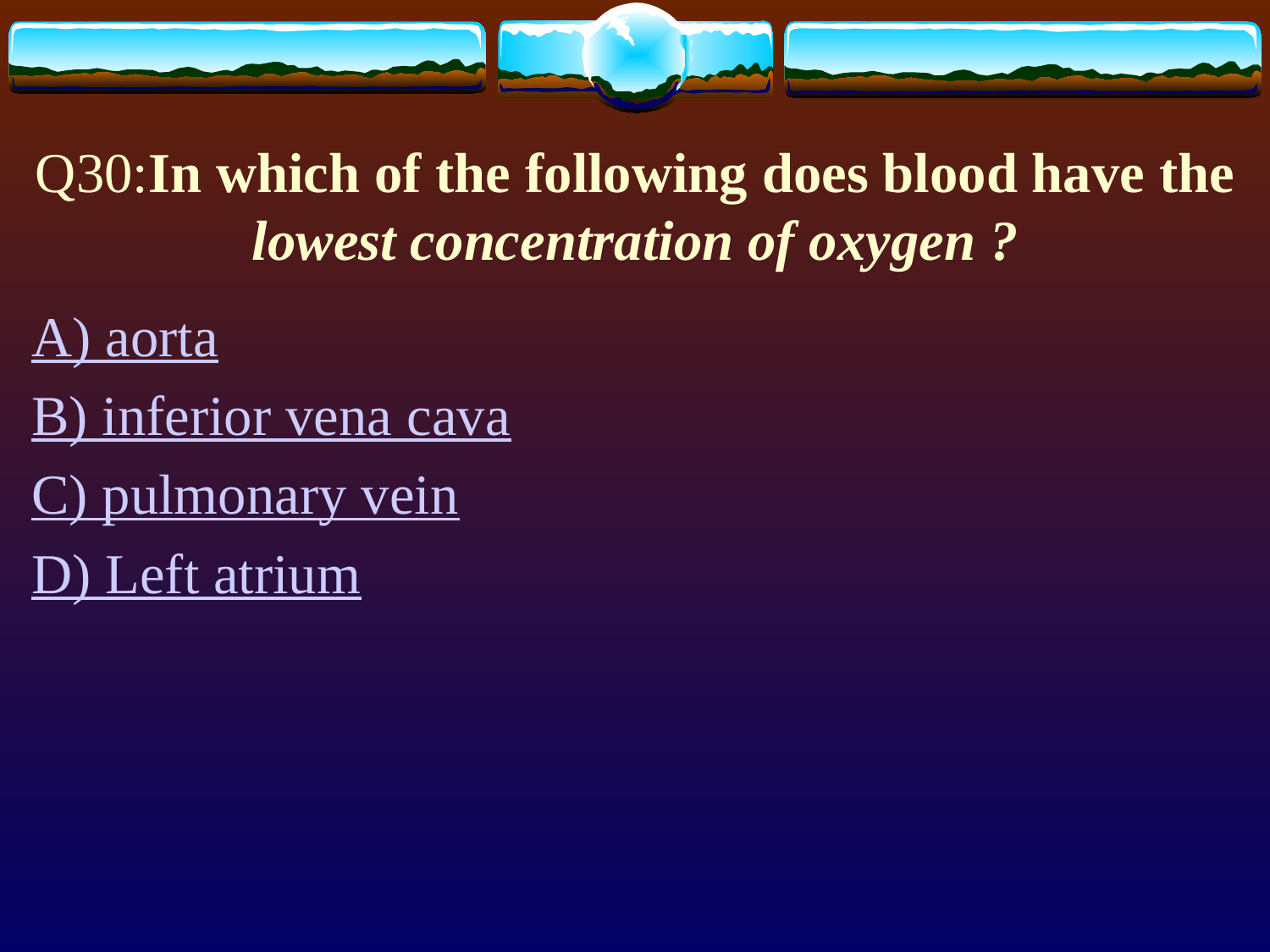

# Q30:In which of the following does blood have the lowest concentration of oxygen ?
A) aorta
B) inferior vena cava
C) pulmonary vein
D) Left atrium